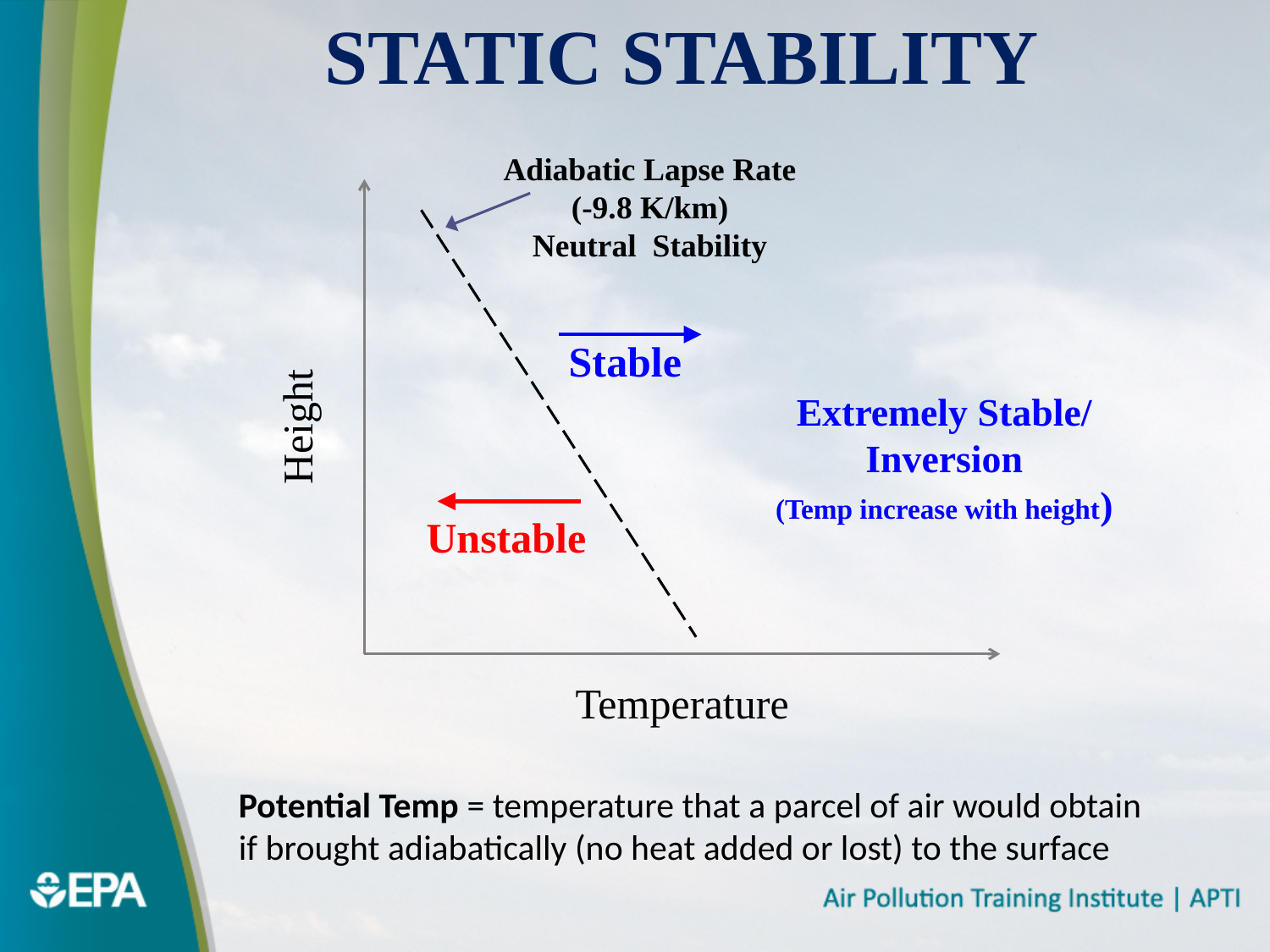

Static Stability
Adiabatic Lapse Rate
(-9.8 K/km)
Neutral  Stability
Height
Temperature
Stable
Extremely Stable/
Inversion
(Temp increase with height)
Unstable
Potential Temp = temperature that a parcel of air would obtain if brought adiabatically (no heat added or lost) to the surface